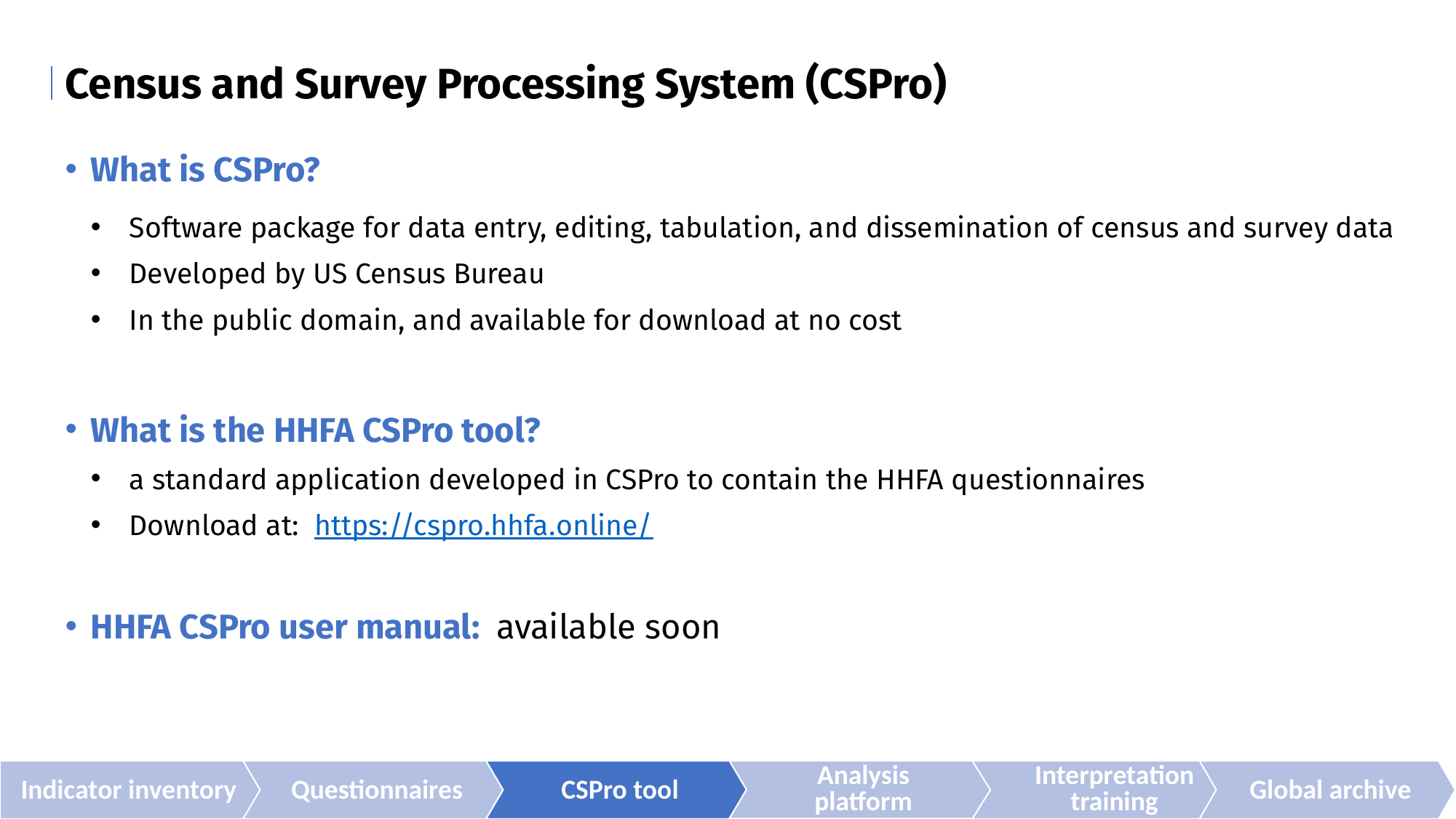

Census and Survey Processing System (CSPro)
What is CSPro?
Software package for data entry, editing, tabulation, and dissemination of census and survey data
Developed by US Census Bureau
In the public domain, and available for download at no cost

What is the HHFA CSPro tool?
a standard application developed in CSPro to contain the HHFA questionnaires
Download at:  https://cspro.hhfa.online/

HHFA CSPro user manual:  available soon

Indicator inventory
Questionnaires
CSPro tool
Analysis platform
Interpretation
training
Global archive